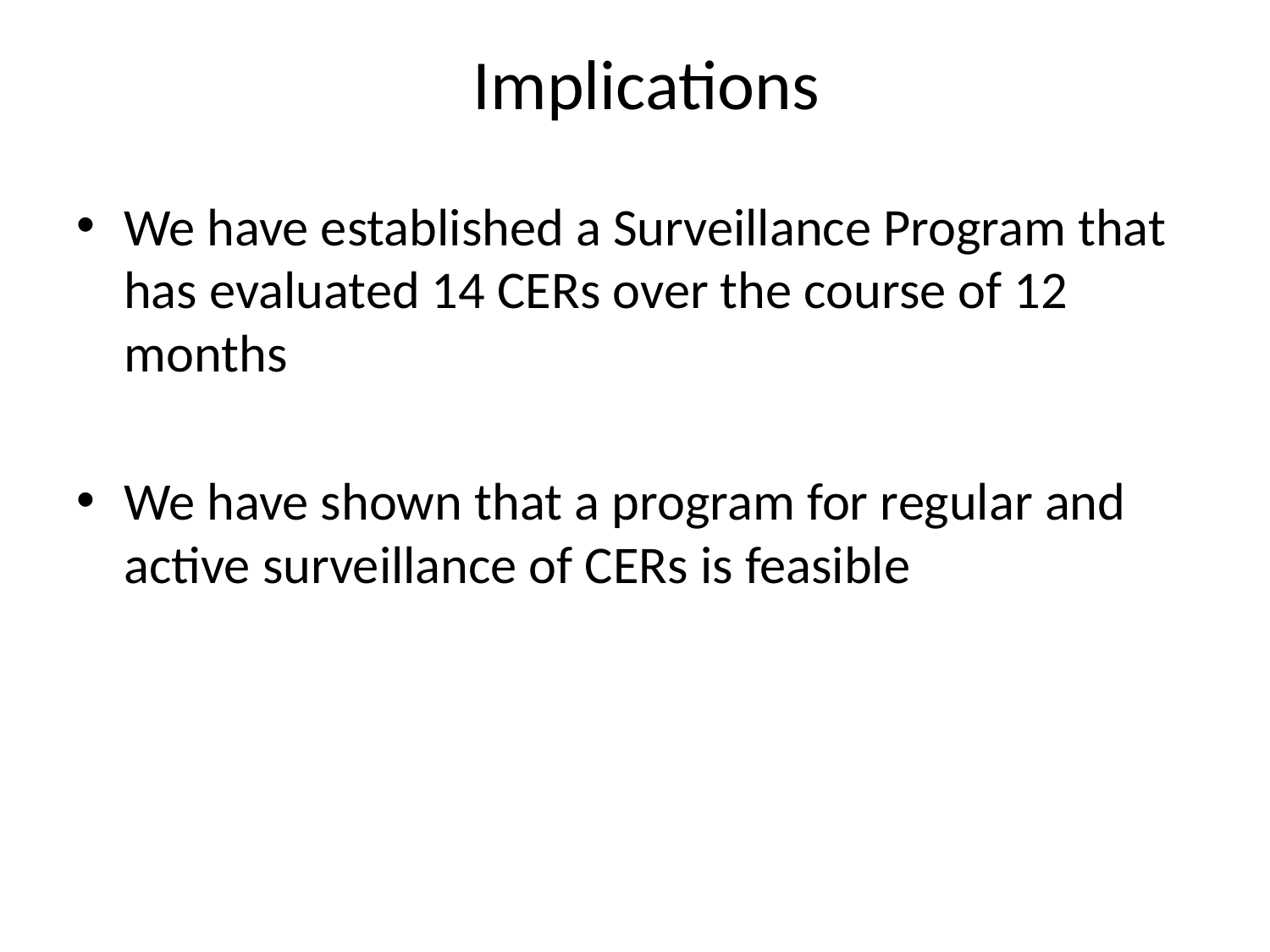

# Implications
We have established a Surveillance Program that has evaluated 14 CERs over the course of 12 months

We have shown that a program for regular and active surveillance of CERs is feasible